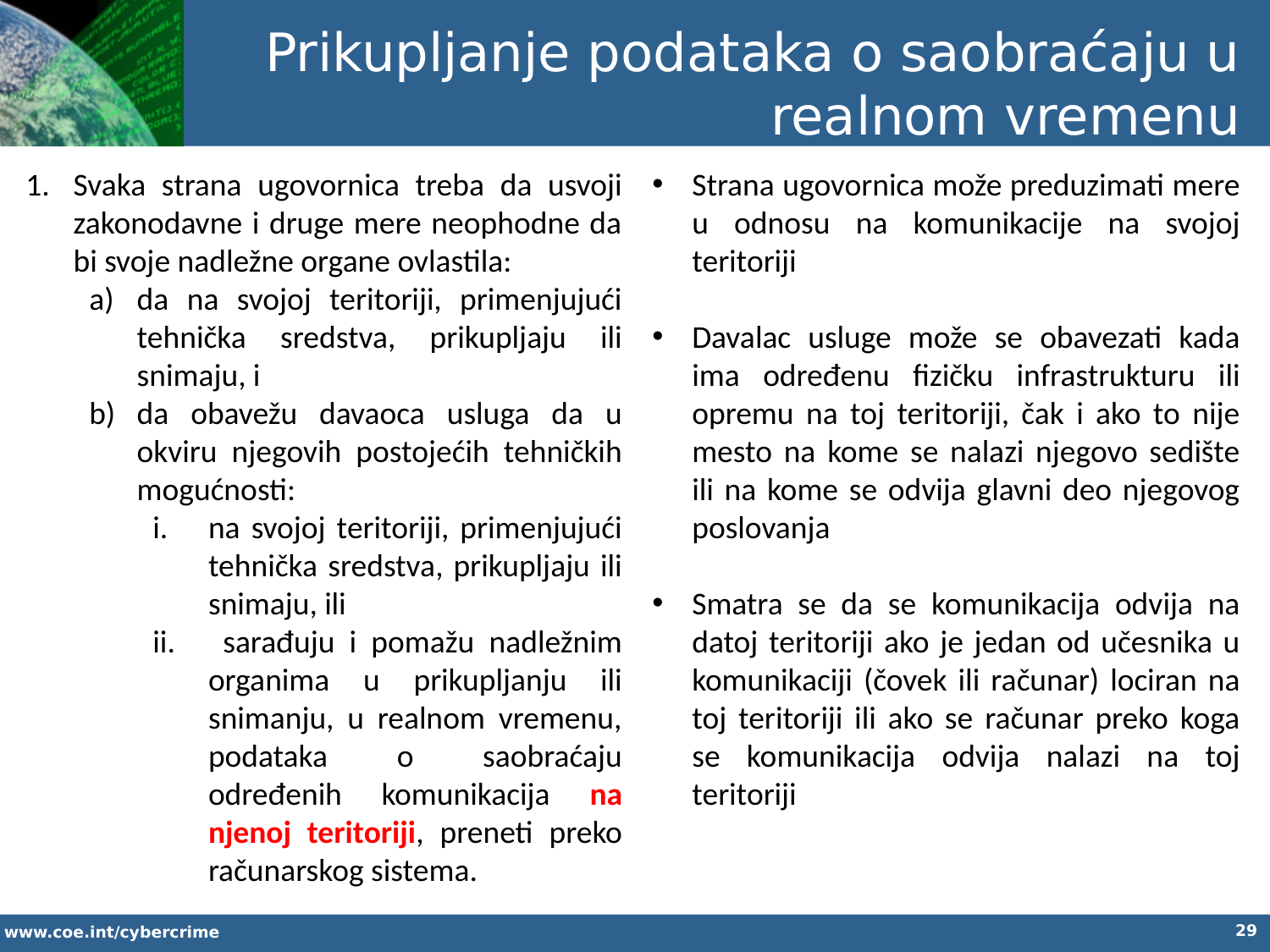

Prikupljanje podataka o saobraćaju u realnom vremenu
Svaka strana ugovornica treba da usvoji zakonodavne i druge mere neophodne da bi svoje nadležne organe ovlastila:
da na svojoj teritoriji, primenjujući tehnička sredstva, prikupljaju ili snimaju, i
da obavežu davaoca usluga da u okviru njegovih postojećih tehničkih mogućnosti:
na svojoj teritoriji, primenjujući tehnička sredstva, prikupljaju ili snimaju, ili
 sarađuju i pomažu nadležnim organima u prikupljanju ili snimanju, u realnom vremenu, podataka o saobraćaju određenih komunikacija na njenoj teritoriji, preneti preko računarskog sistema.
Strana ugovornica može preduzimati mere u odnosu na komunikacije na svojoj teritoriji

Davalac usluge može se obavezati kada ima određenu fizičku infrastrukturu ili opremu na toj teritoriji, čak i ako to nije mesto na kome se nalazi njegovo sedište ili na kome se odvija glavni deo njegovog poslovanja

Smatra se da se komunikacija odvija na datoj teritoriji ako je jedan od učesnika u komunikaciji (čovek ili računar) lociran na toj teritoriji ili ako se računar preko koga se komunikacija odvija nalazi na toj teritoriji